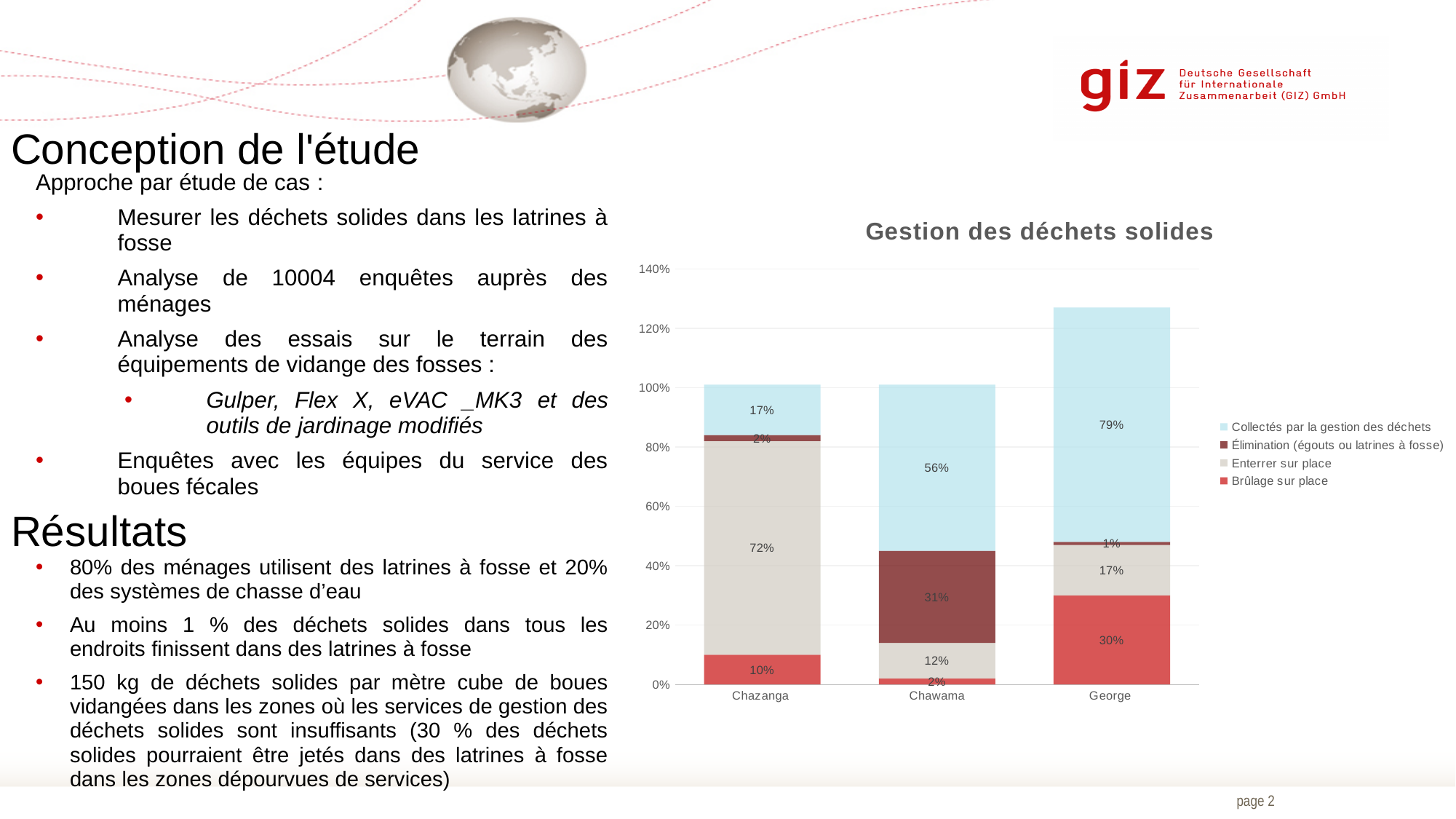

Conception de l'étude
Approche par étude de cas :
Mesurer les déchets solides dans les latrines à fosse
Analyse de 10004 enquêtes auprès des ménages
Analyse des essais sur le terrain des équipements de vidange des fosses :
Gulper, Flex X, eVAC _MK3 et des outils de jardinage modifiés
Enquêtes avec les équipes du service des boues fécales

[unsupported chart]

# Résultats
80% des ménages utilisent des latrines à fosse et 20% des systèmes de chasse d’eau
Au moins 1 % des déchets solides dans tous les endroits finissent dans des latrines à fosse
150 kg de déchets solides par mètre cube de boues vidangées dans les zones où les services de gestion des déchets solides sont insuffisants (30 % des déchets solides pourraient être jetés dans des latrines à fosse dans les zones dépourvues de services)